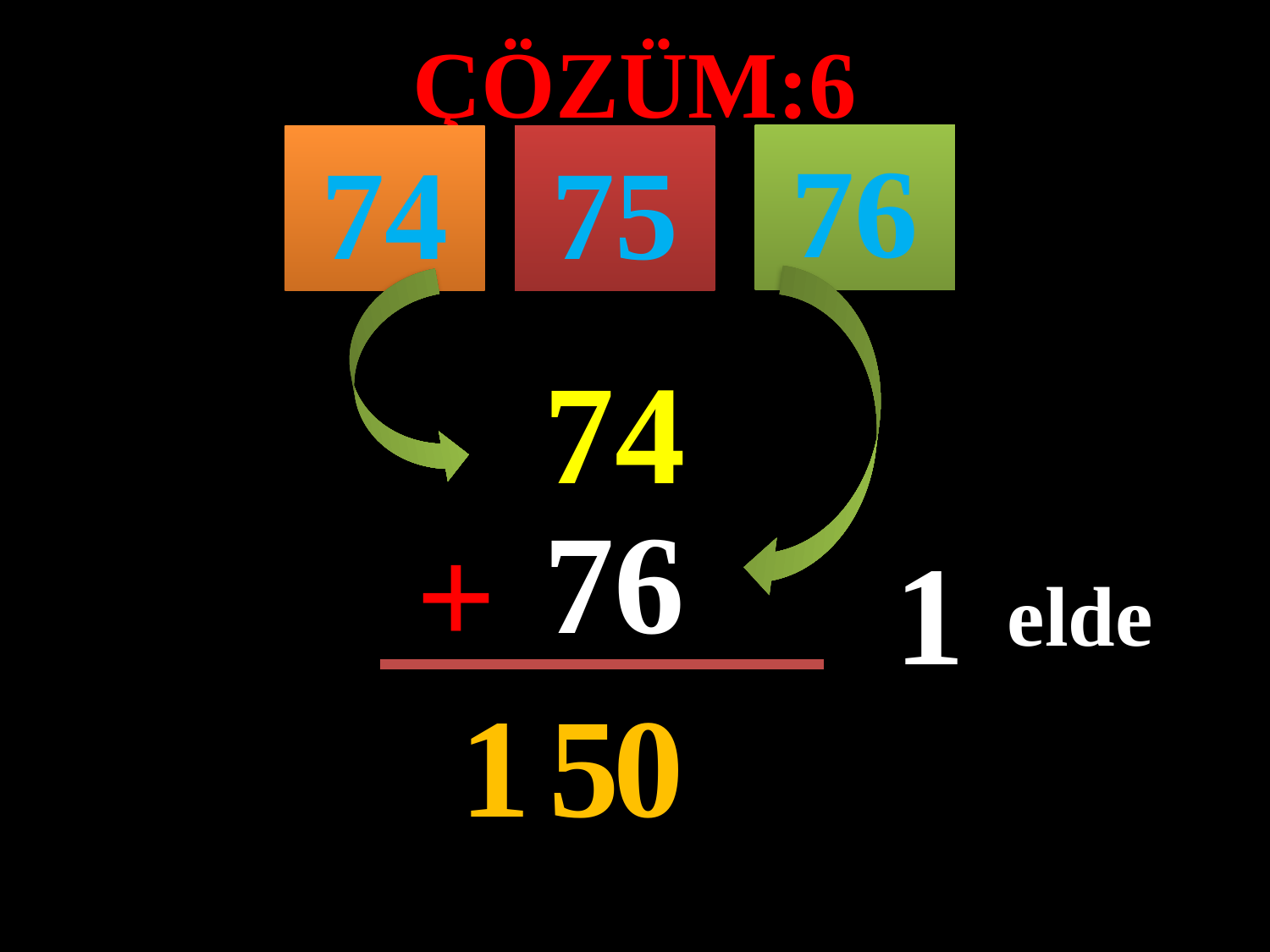

ÇÖZÜM:6
76
74
75
#

74

76
+
1
elde
1
5
0